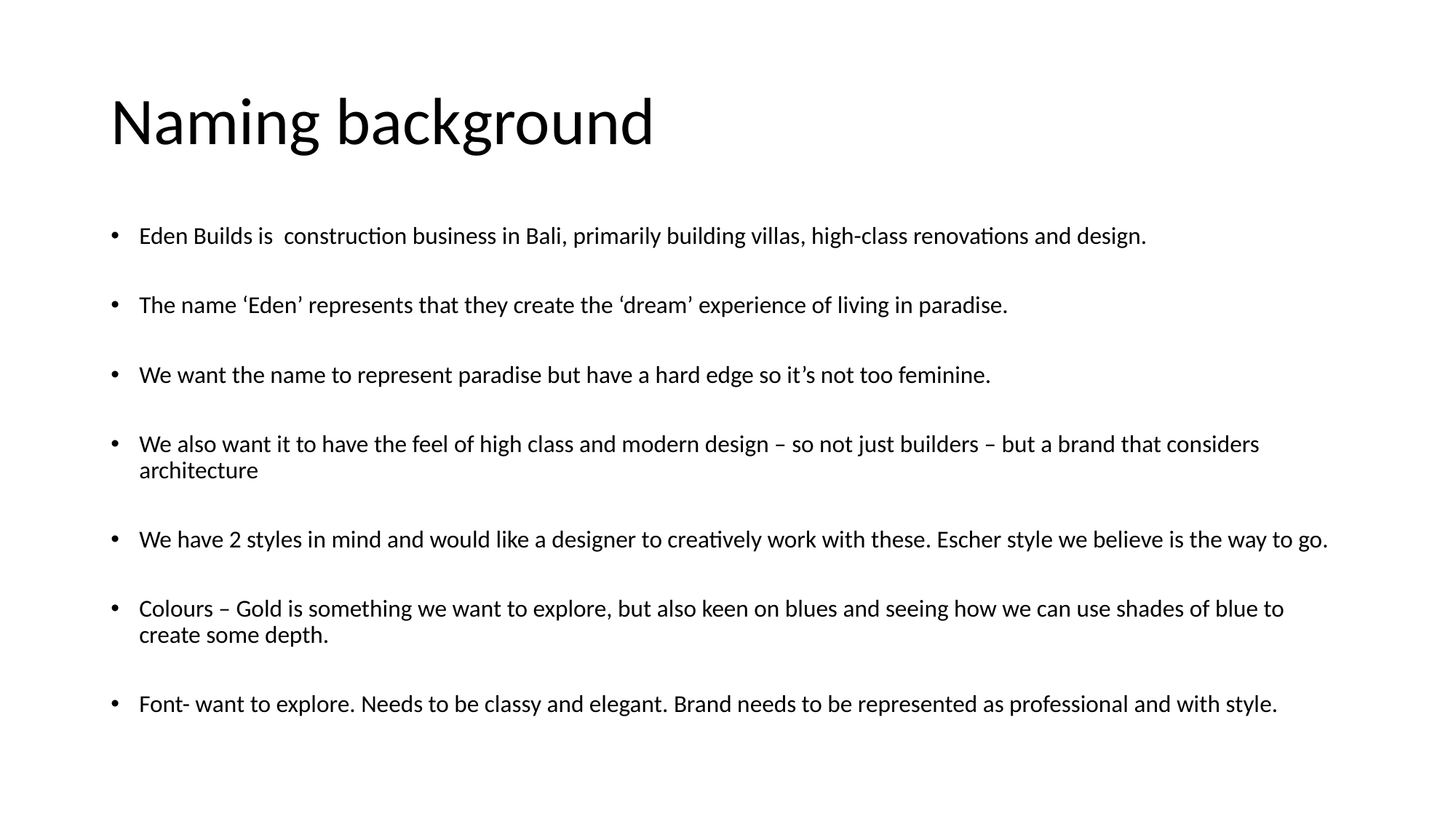

# Naming background
Eden Builds is  construction business in Bali, primarily building villas, high-class renovations and design.

The name ‘Eden’ represents that they create the ‘dream’ experience of living in paradise.

We want the name to represent paradise but have a hard edge so it’s not too feminine.

We also want it to have the feel of high class and modern design – so not just builders – but a brand that considers architecture

We have 2 styles in mind and would like a designer to creatively work with these. Escher style we believe is the way to go.

Colours – Gold is something we want to explore, but also keen on blues and seeing how we can use shades of blue to create some depth.

Font- want to explore. Needs to be classy and elegant. Brand needs to be represented as professional and with style.